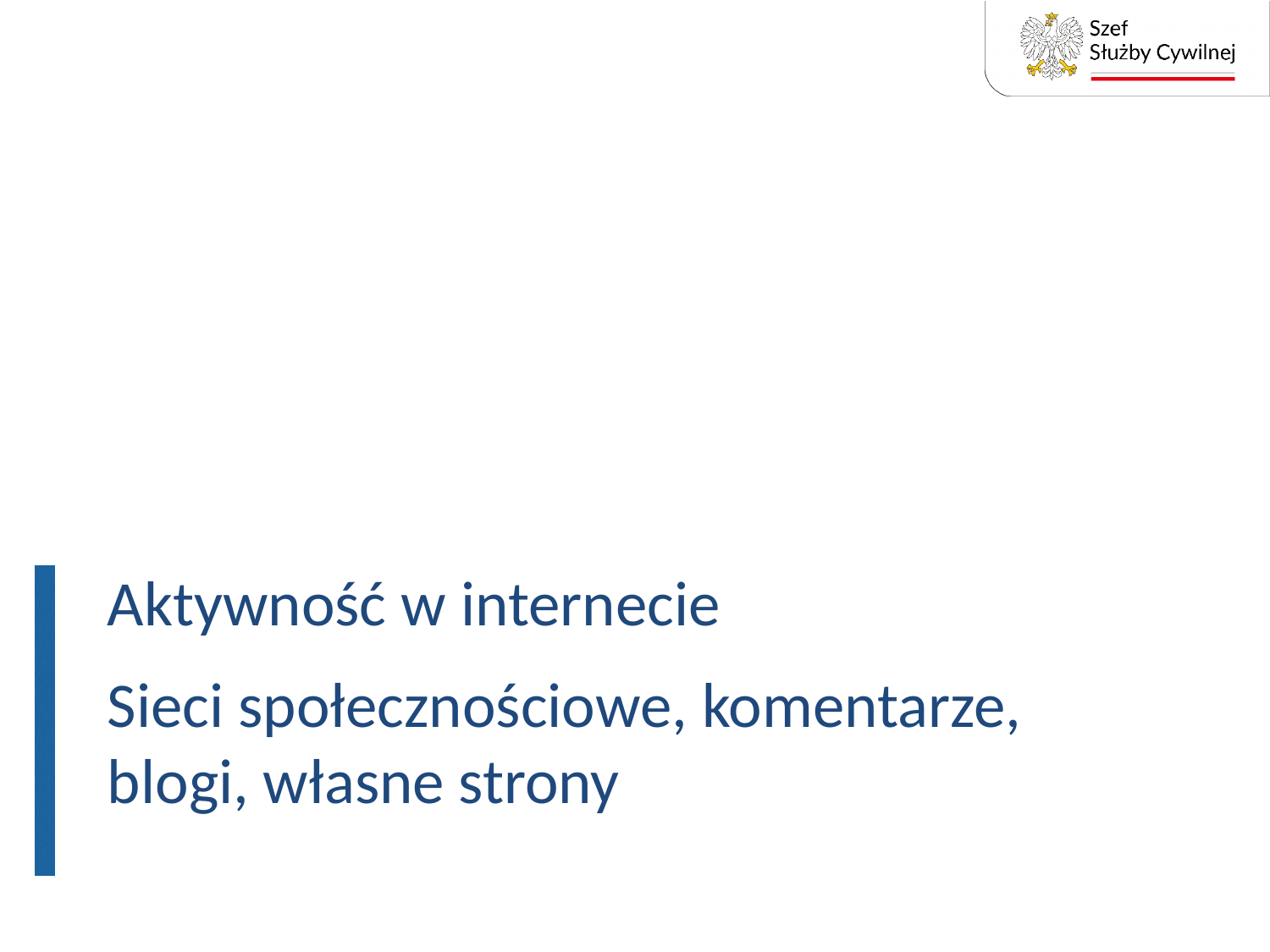

# Aktywność w internecie Sieci społecznościowe, komentarze, blogi, własne strony